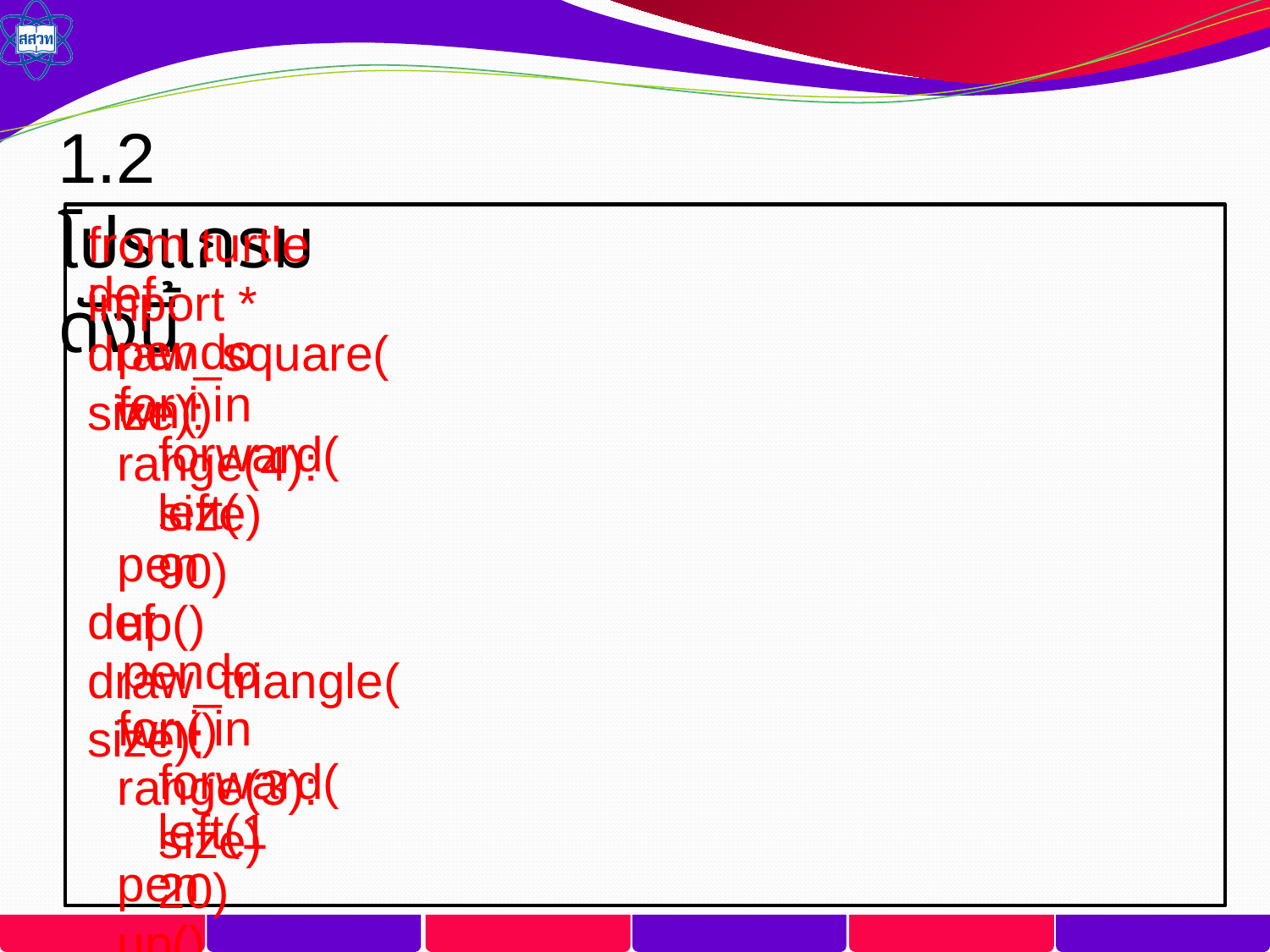

1.2 โปรแกรม ดังนี้

from turtle import *
def draw_square(size):
pendown()
for i in range(4):
forward(size)
left(90)
penup()
def draw_triangle(size):
pendown()
for i in range(3):
forward(size)
left(120)
penup()